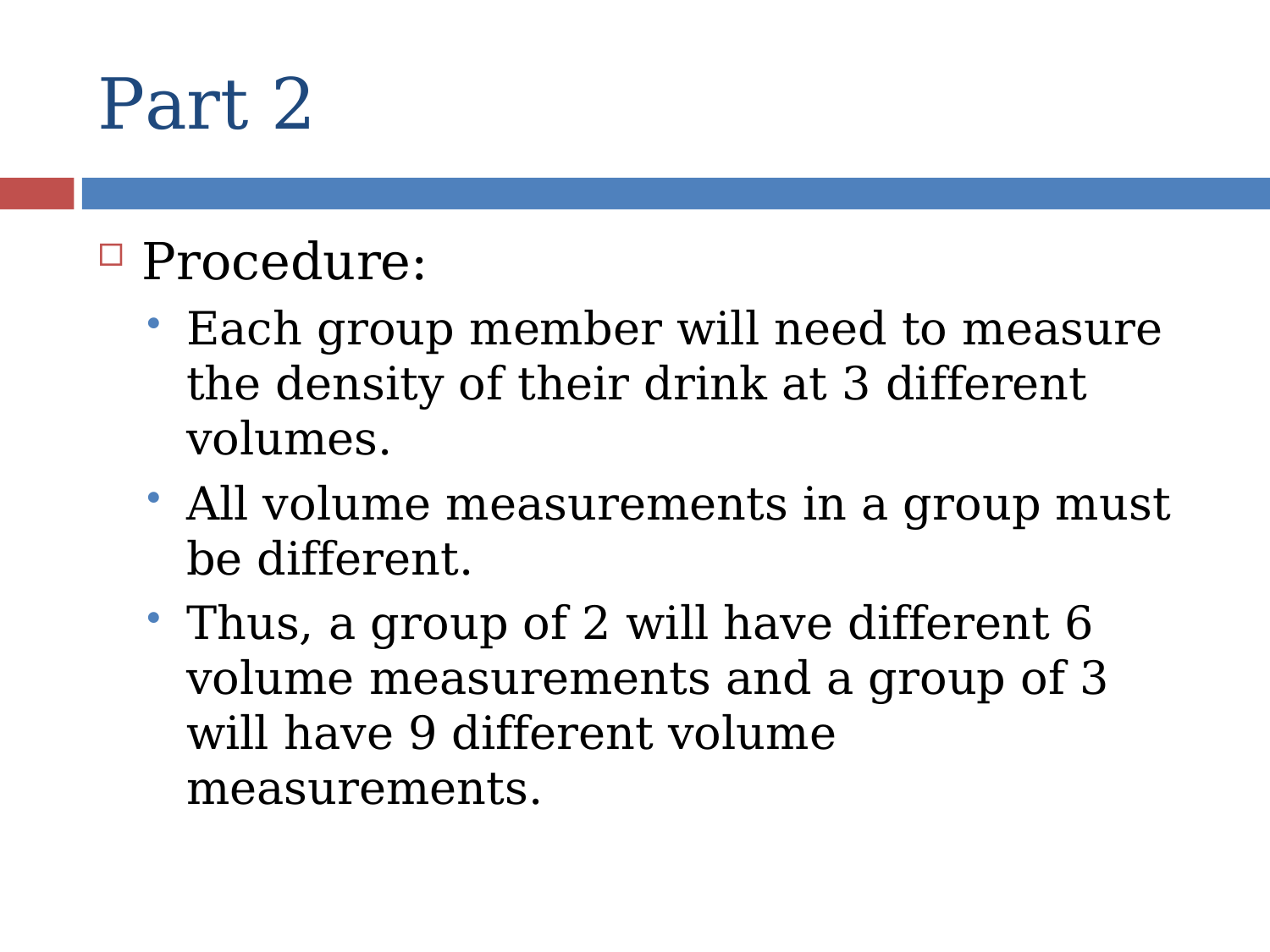

# Part 2
Procedure:
Each group member will need to measure the density of their drink at 3 different volumes.
All volume measurements in a group must be different.
Thus, a group of 2 will have different 6 volume measurements and a group of 3 will have 9 different volume measurements.